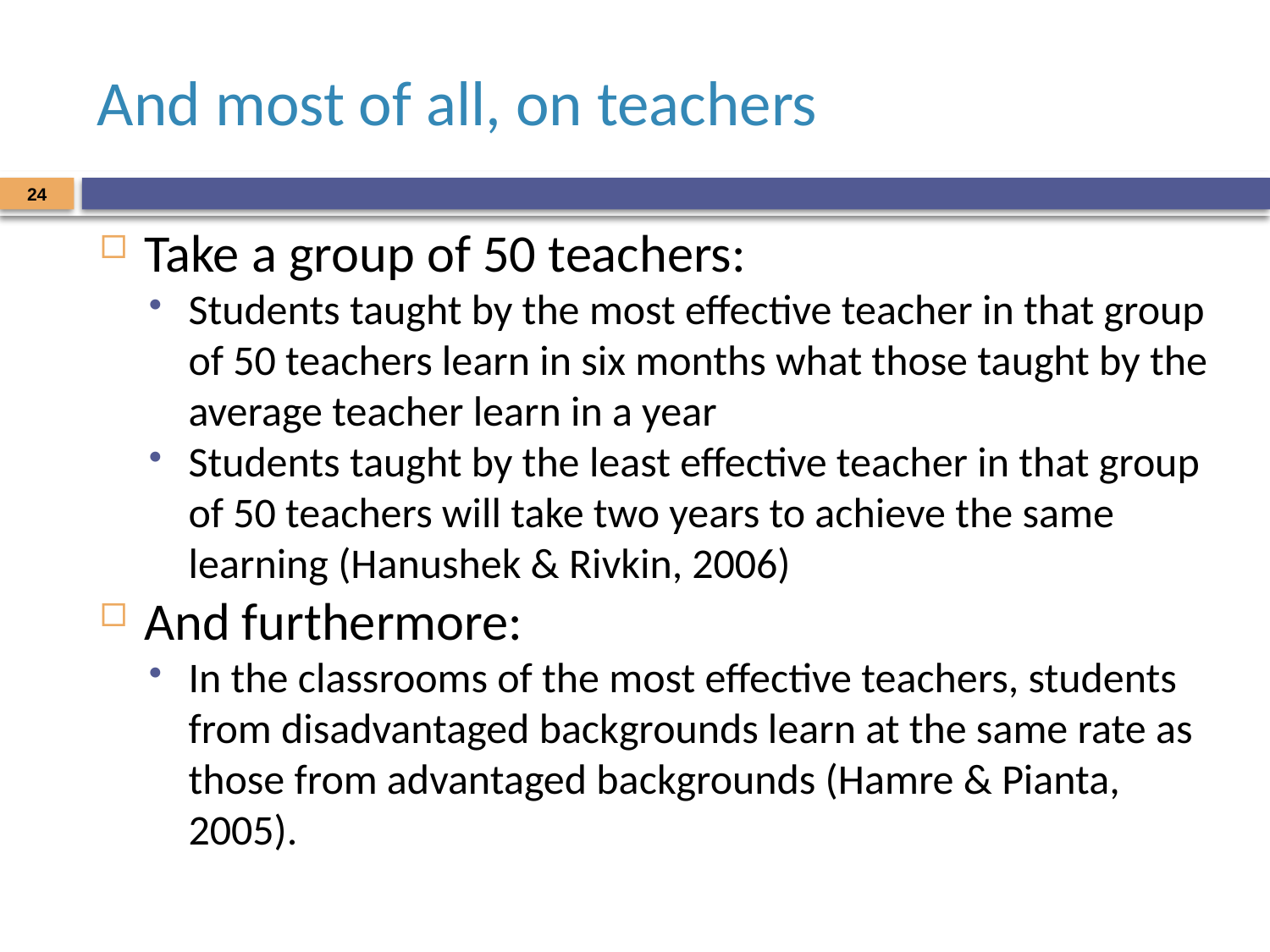

# And most of all, on teachers
24
Take a group of 50 teachers:
Students taught by the most effective teacher in that group of 50 teachers learn in six months what those taught by the average teacher learn in a year
Students taught by the least effective teacher in that group of 50 teachers will take two years to achieve the same learning (Hanushek & Rivkin, 2006)
And furthermore:
In the classrooms of the most effective teachers, students from disadvantaged backgrounds learn at the same rate as those from advantaged backgrounds (Hamre & Pianta, 2005).